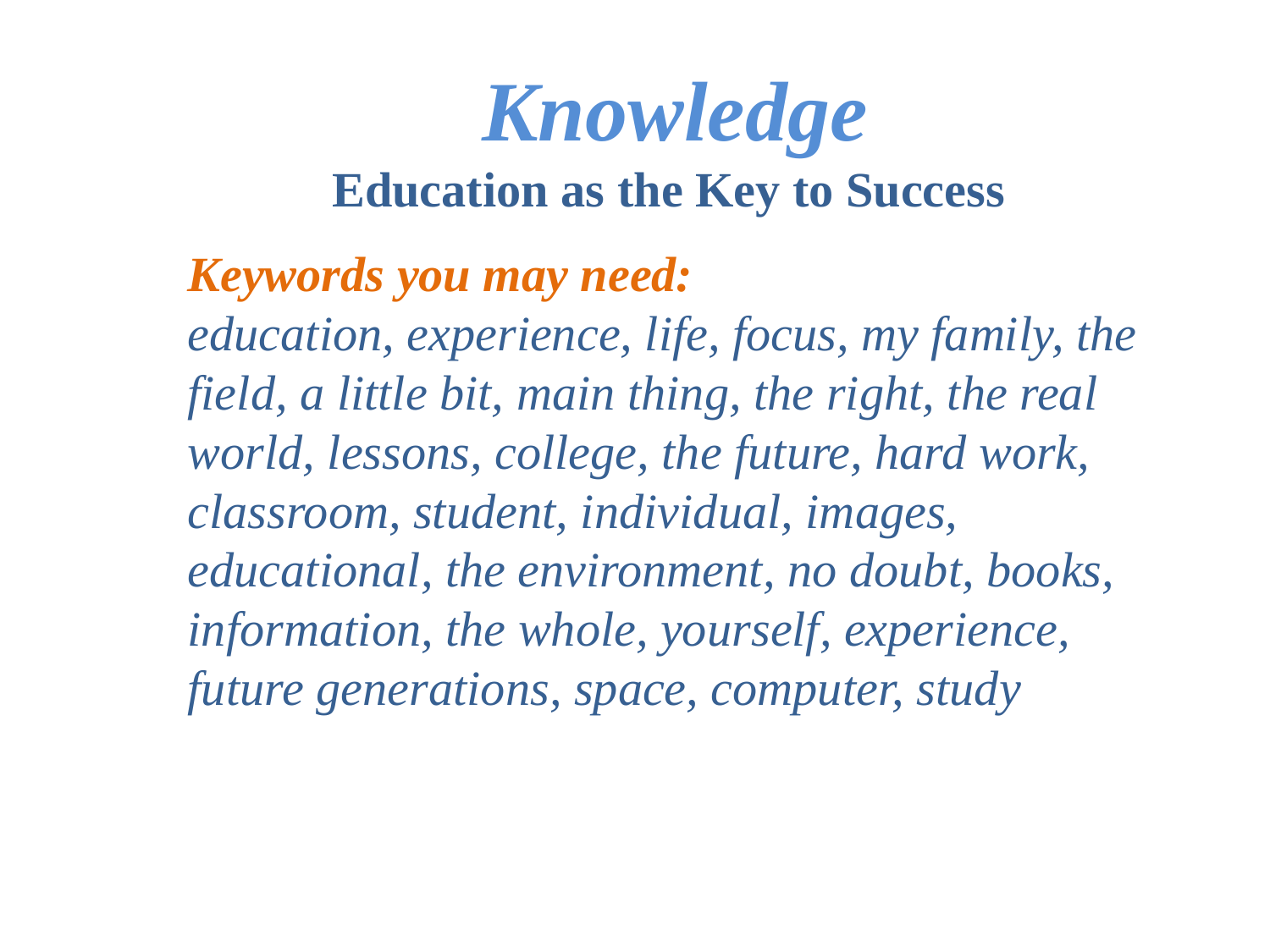

# Knowledge Education as the Key to Success
Keywords you may need:
education, experience, life, focus, my family, the field, a little bit, main thing, the right, the real world, lessons, college, the future, hard work, classroom, student, individual, images, educational, the environment, no doubt, books, information, the whole, yourself, experience, future generations, space, computer, study